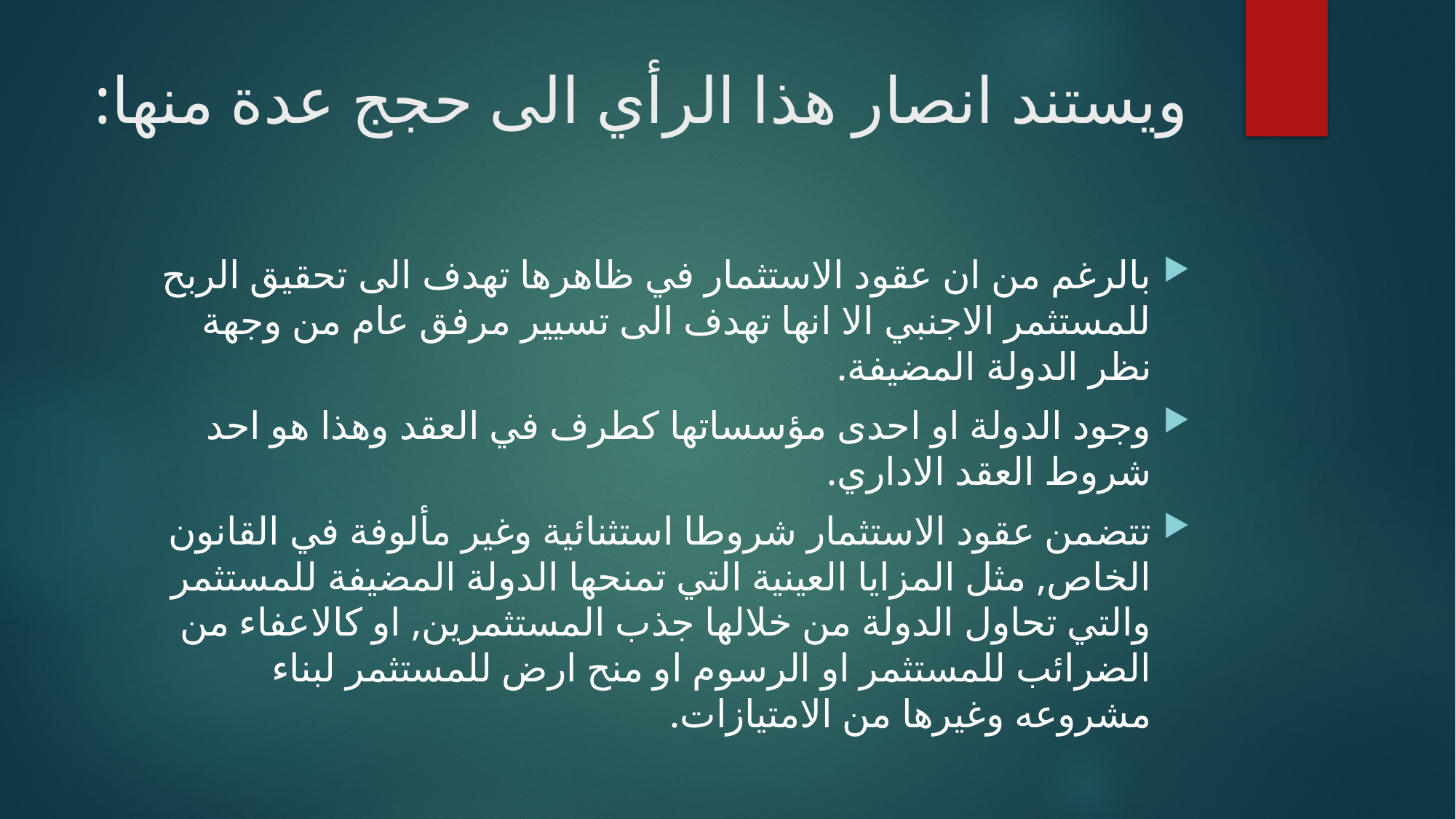

# ويستند انصار هذا الرأي الى حجج عدة منها:
بالرغم من ان عقود الاستثمار في ظاهرها تهدف الى تحقيق الربح للمستثمر الاجنبي الا انها تهدف الى تسيير مرفق عام من وجهة نظر الدولة المضيفة.
وجود الدولة او احدى مؤسساتها كطرف في العقد وهذا هو احد شروط العقد الاداري.
تتضمن عقود الاستثمار شروطا استثنائية وغير مألوفة في القانون الخاص, مثل المزايا العينية التي تمنحها الدولة المضيفة للمستثمر والتي تحاول الدولة من خلالها جذب المستثمرين, او كالاعفاء من الضرائب للمستثمر او الرسوم او منح ارض للمستثمر لبناء مشروعه وغيرها من الامتيازات.